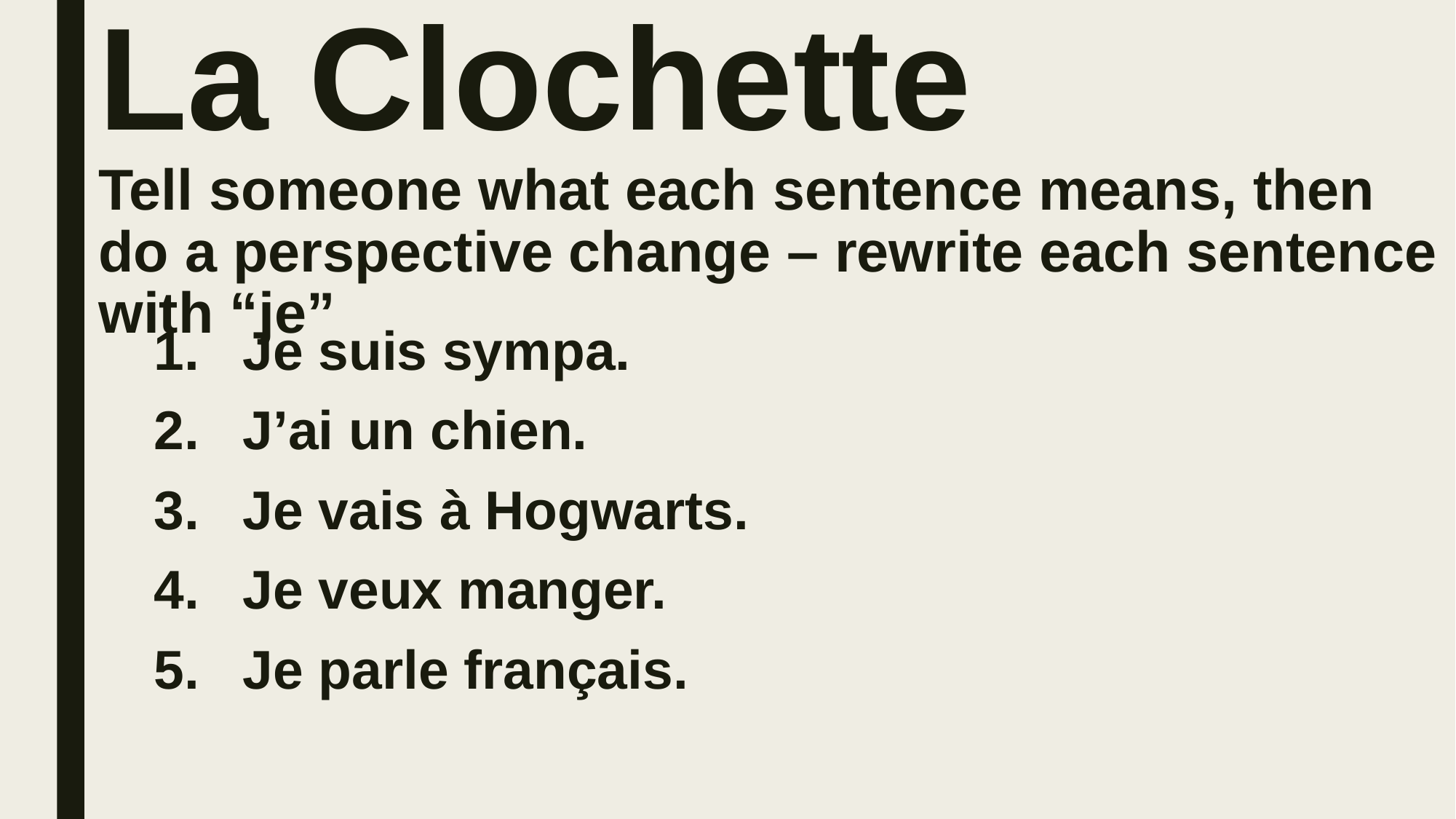

# La Clochette Tell someone what each sentence means, then do a perspective change – rewrite each sentence with “je”
Je suis sympa.
J’ai un chien.
Je vais à Hogwarts.
Je veux manger.
Je parle français.